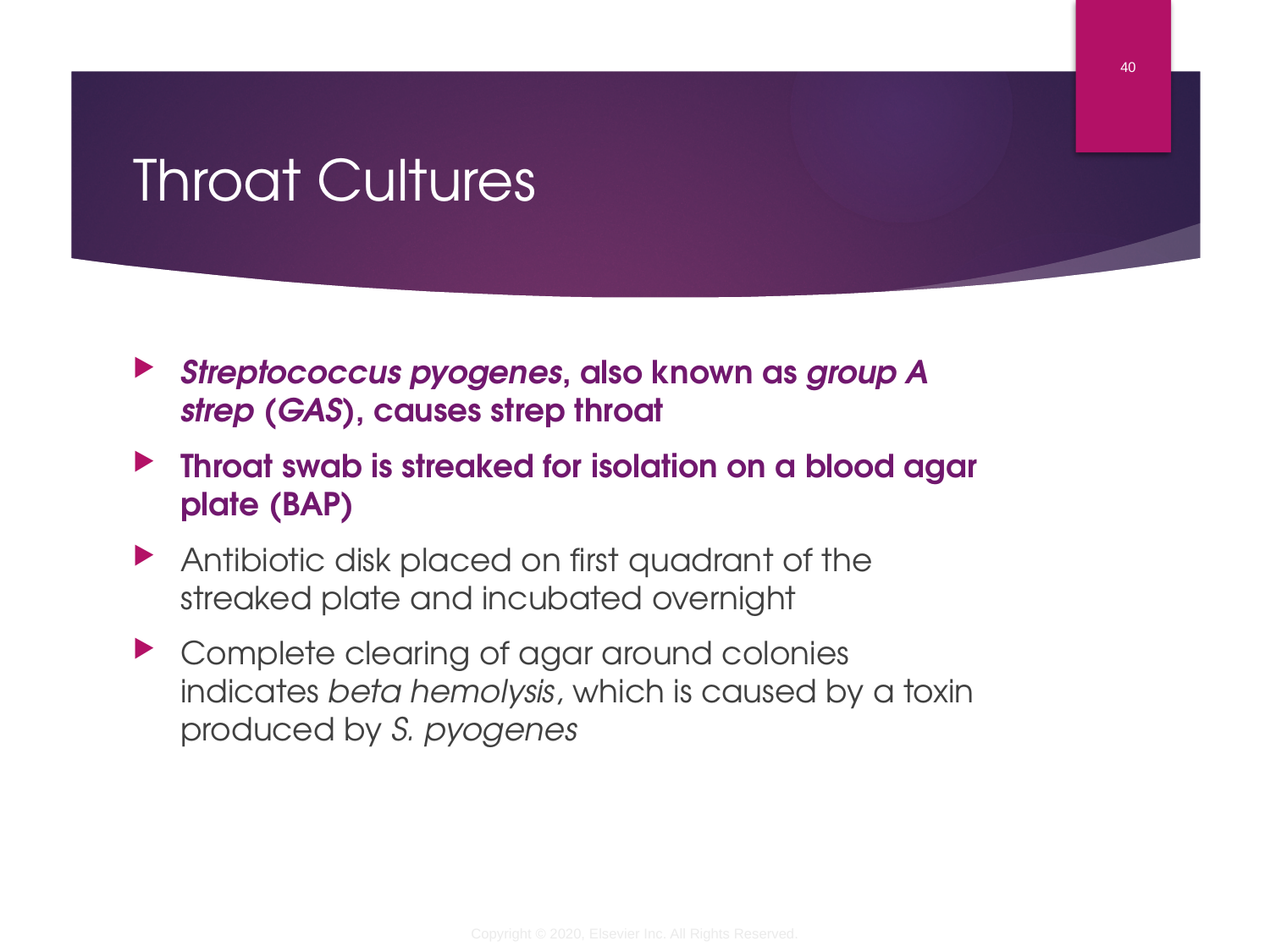

40

# Throat Cultures
Streptococcus pyogenes, also known as group A strep (GAS), causes strep throat
Throat swab is streaked for isolation on a blood agar plate (BAP)
Antibiotic disk placed on first quadrant of the streaked plate and incubated overnight
Complete clearing of agar around colonies indicates beta hemolysis, which is caused by a toxin produced by S. pyogenes